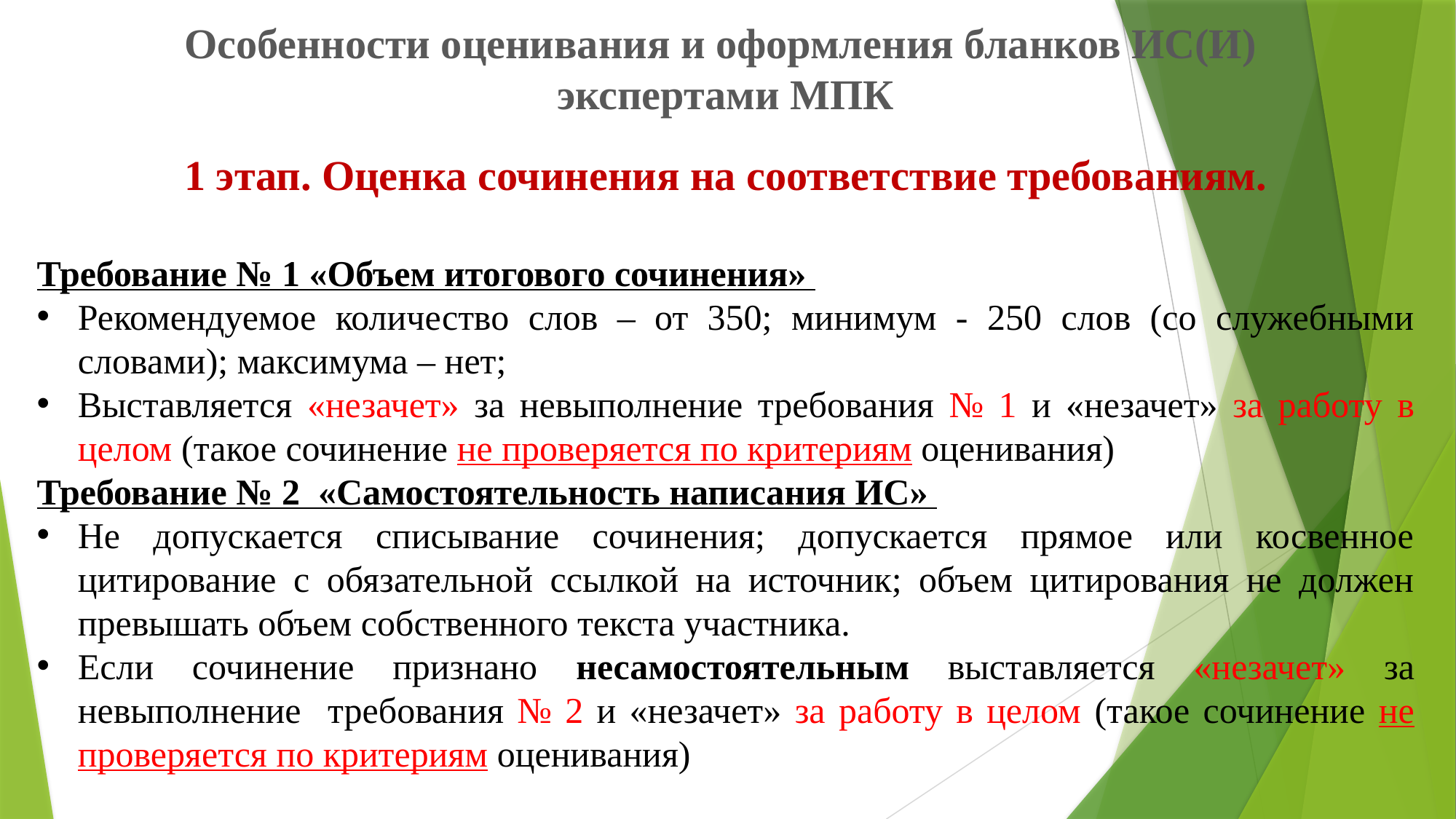

Особенности оценивания и оформления бланков ИС(И)
экспертами МПК
1 этап. Оценка сочинения на соответствие требованиям.

Требование № 1 «Объем итогового сочинения»
Рекомендуемое количество слов – от 350; минимум - 250 слов (со служебными словами); максимума – нет;
Выставляется «незачет» за невыполнение требования № 1 и «незачет» за работу в целом (такое сочинение не проверяется по критериям оценивания)
Требование № 2  «Самостоятельность написания ИС»
Не допускается списывание сочинения; допускается прямое или косвенное цитирование с обязательной ссылкой на источник; объем цитирования не должен превышать объем собственного текста участника.
Если сочинение признано несамостоятельным выставляется «незачет» за невыполнение  требования № 2 и «незачет» за работу в целом (такое сочинение не проверяется по критериям оценивания)